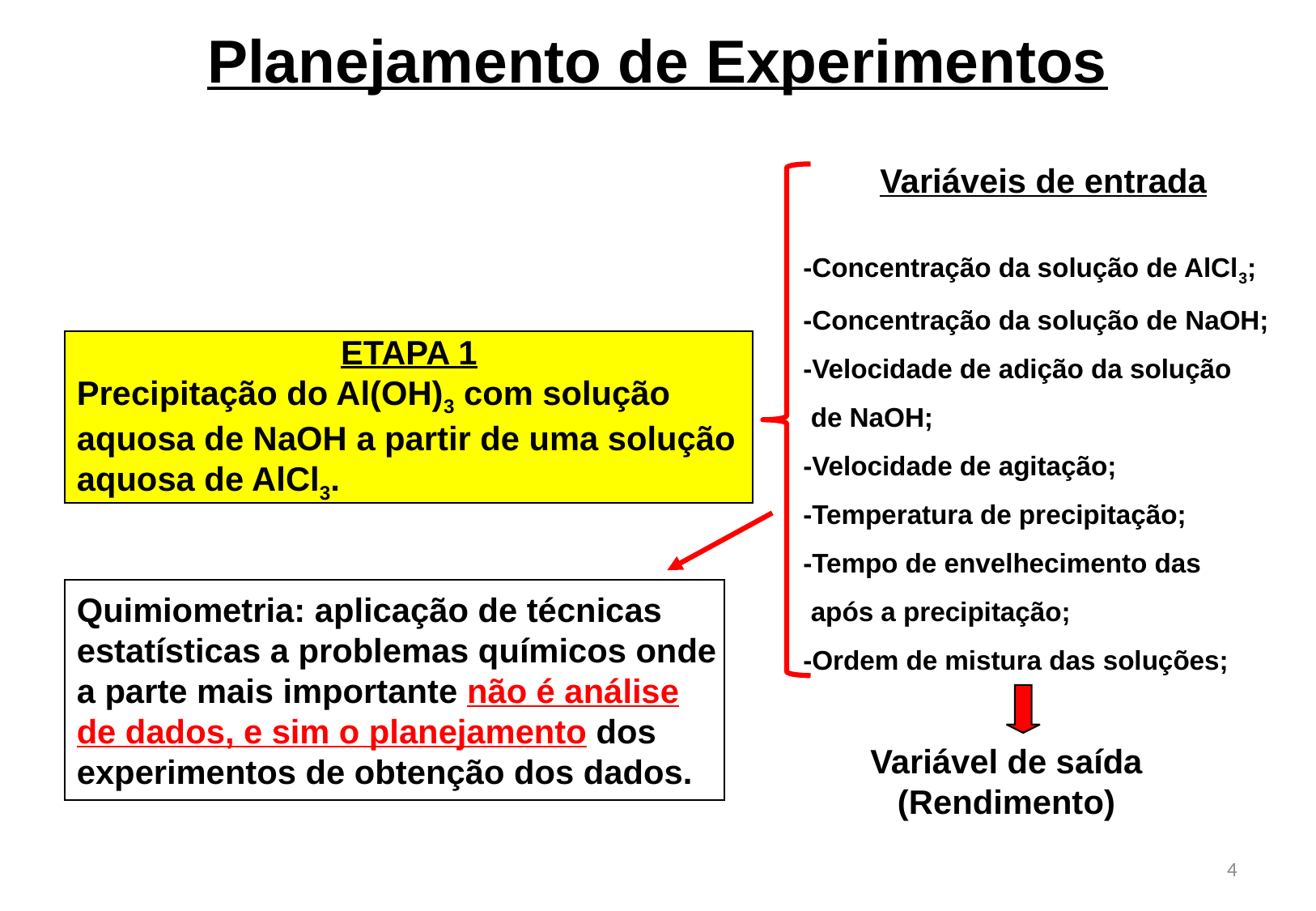

Planejamento de Experimentos
 Variáveis de entrada

-Concentração da solução de AlCl3;
-Concentração da solução de NaOH;
-Velocidade de adição da solução
 de NaOH;
-Velocidade de agitação;
-Temperatura de precipitação;
-Tempo de envelhecimento das
 após a precipitação;
-Ordem de mistura das soluções;

ETAPA 1
Precipitação do Al(OH)3 com solução
aquosa de NaOH a partir de uma solução
aquosa de AlCl3.
Quimiometria: aplicação de técnicas
estatísticas a problemas químicos onde
a parte mais importante não é análise
de dados, e sim o planejamento dos
experimentos de obtenção dos dados.

Variável de saída
(Rendimento)
4